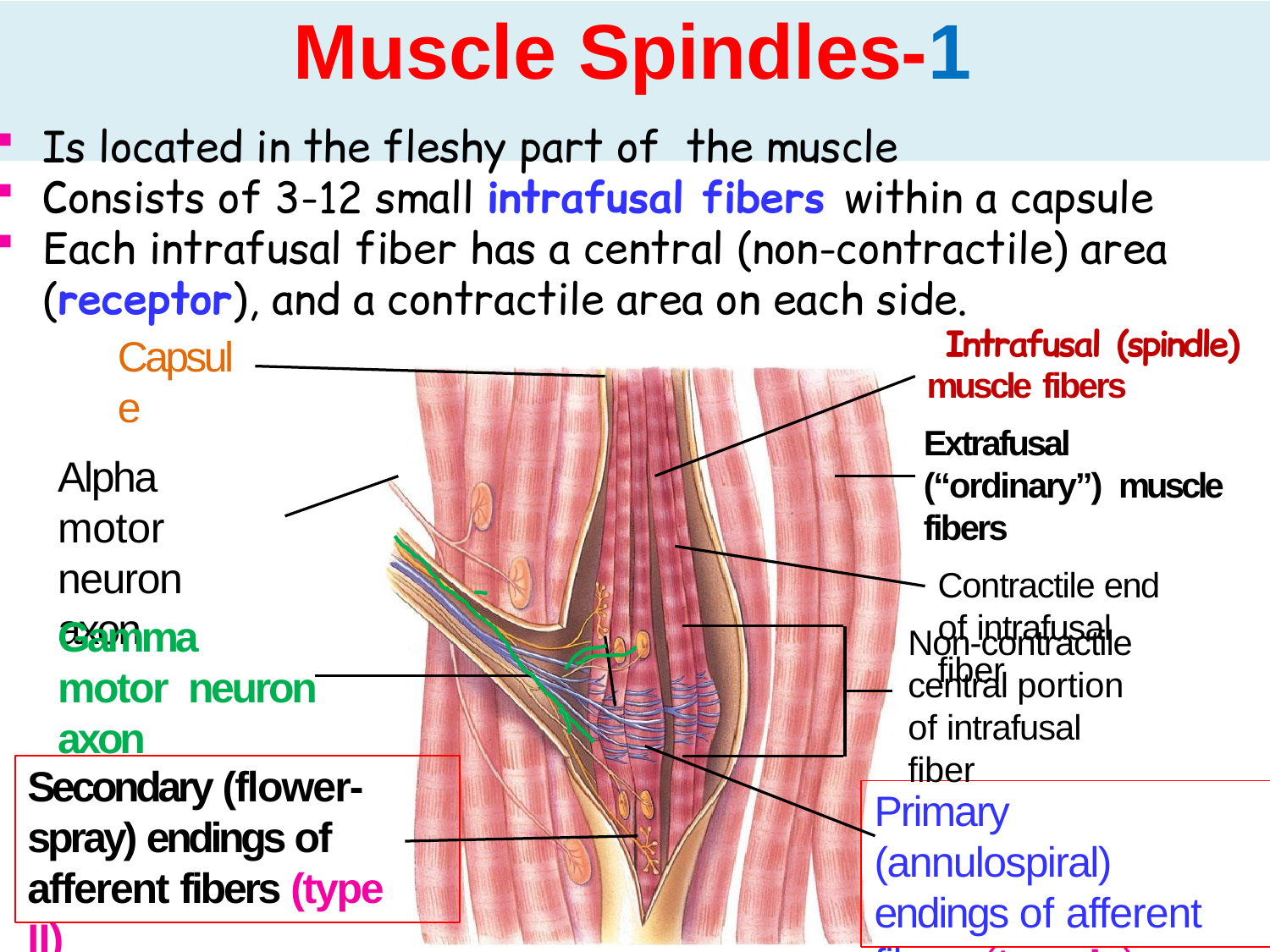

# Muscle Spindles-1
Is located in the fleshy part of  the muscle
Consists of 3-12 small intrafusal fibers within a capsule
Each intrafusal fiber has a central (non-contractile) area (receptor), and a contractile area on each side.
Intrafusal (spindle)
Capsule
muscle fibers
Extrafusal (“ordinary”)  muscle fibers
Contractile end  of intrafusal fiber

Alpha motor  neuron axon

Gamma motor  neuron axon
Non-contractile  central portion  of intrafusal fiber

Secondary (flower-  spray) endings of  afferent fibers (type II)

Primary (annulospiral)  endings of afferent  fibers (type Ia)

Amani El Amin